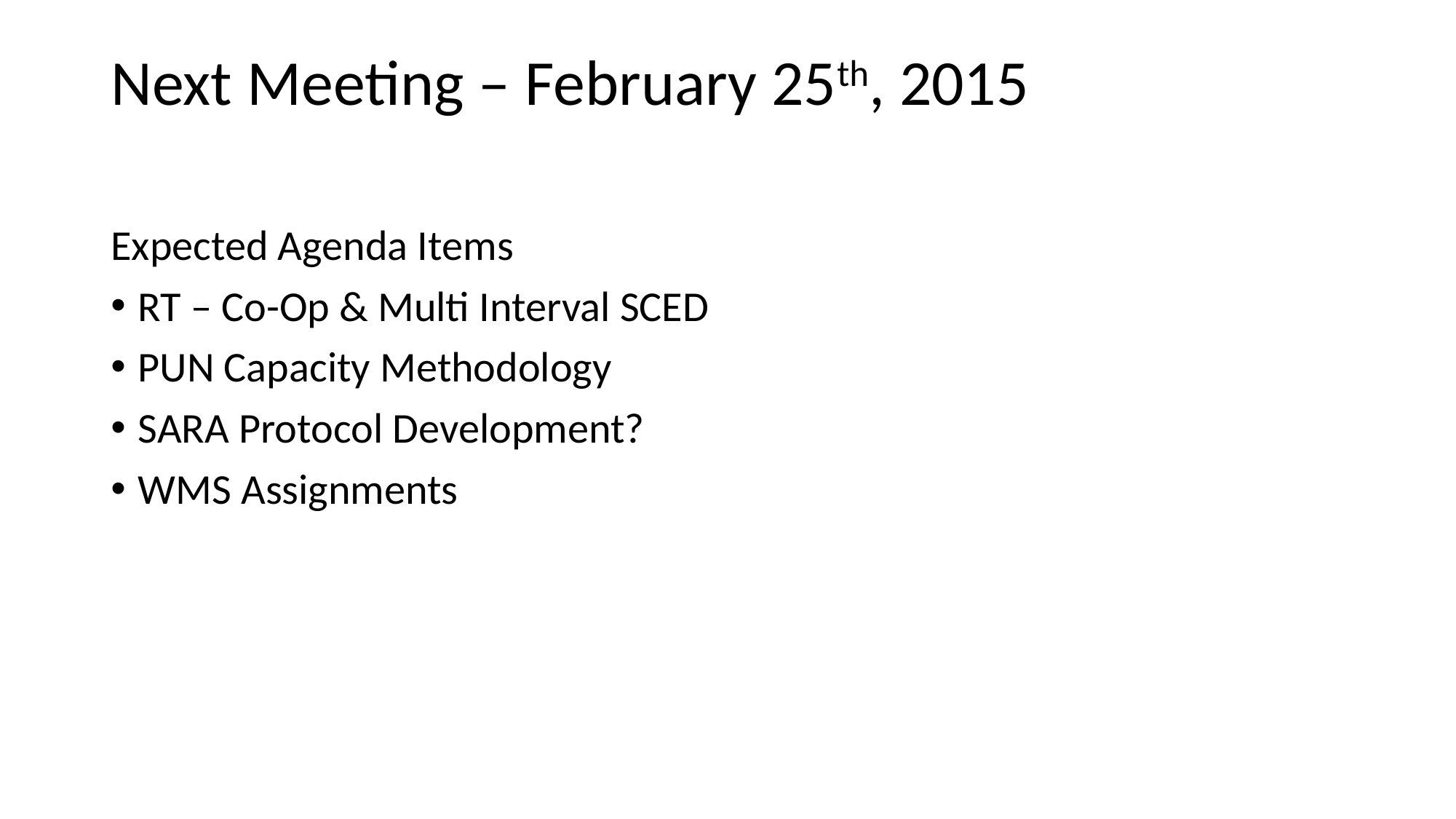

# Next Meeting – February 25th, 2015
Expected Agenda Items
RT – Co-Op & Multi Interval SCED
PUN Capacity Methodology
SARA Protocol Development?
WMS Assignments